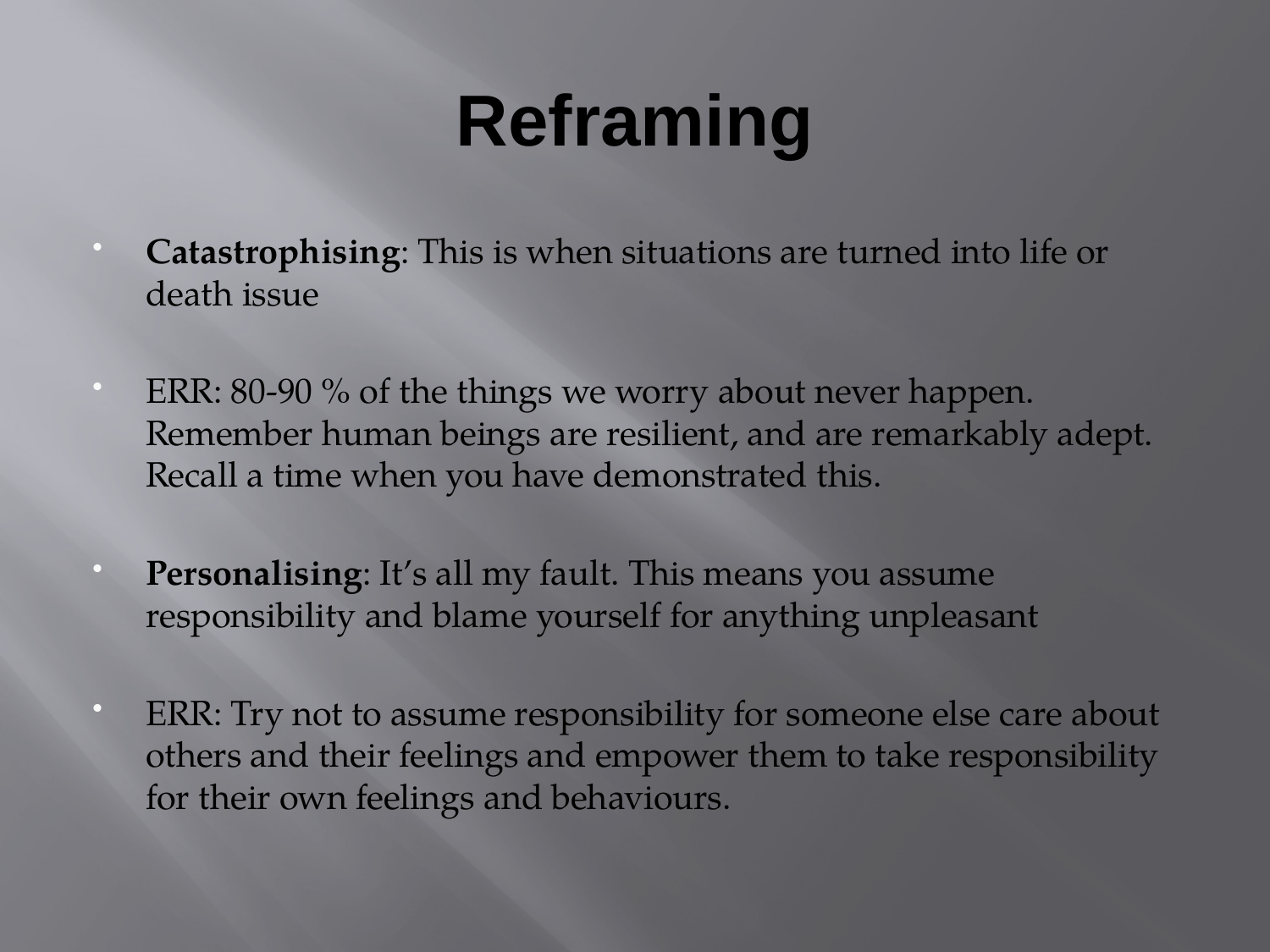

# Reframing
Catastrophising: This is when situations are turned into life or death issue

ERR: 80-90 % of the things we worry about never happen. Remember human beings are resilient, and are remarkably adept. Recall a time when you have demonstrated this.

Personalising: It’s all my fault. This means you assume responsibility and blame yourself for anything unpleasant

ERR: Try not to assume responsibility for someone else care about others and their feelings and empower them to take responsibility for their own feelings and behaviours.